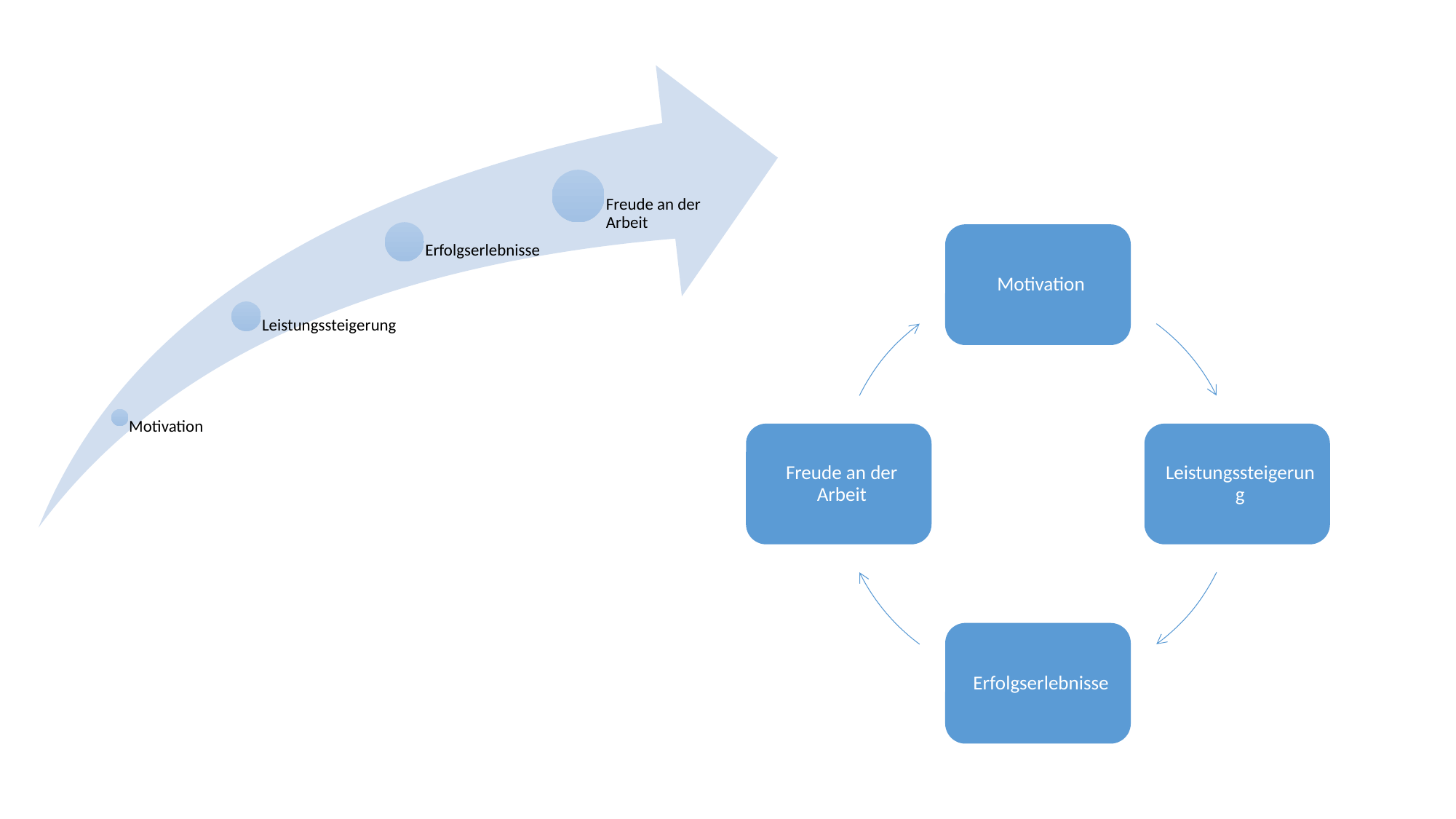

Motivation
Leistungssteigerung
Erfolgserlebnisse
Freude an der Arbeit
Motivation
Leistungssteigerung
Erfolgserlebnisse
Freude an der Arbeit